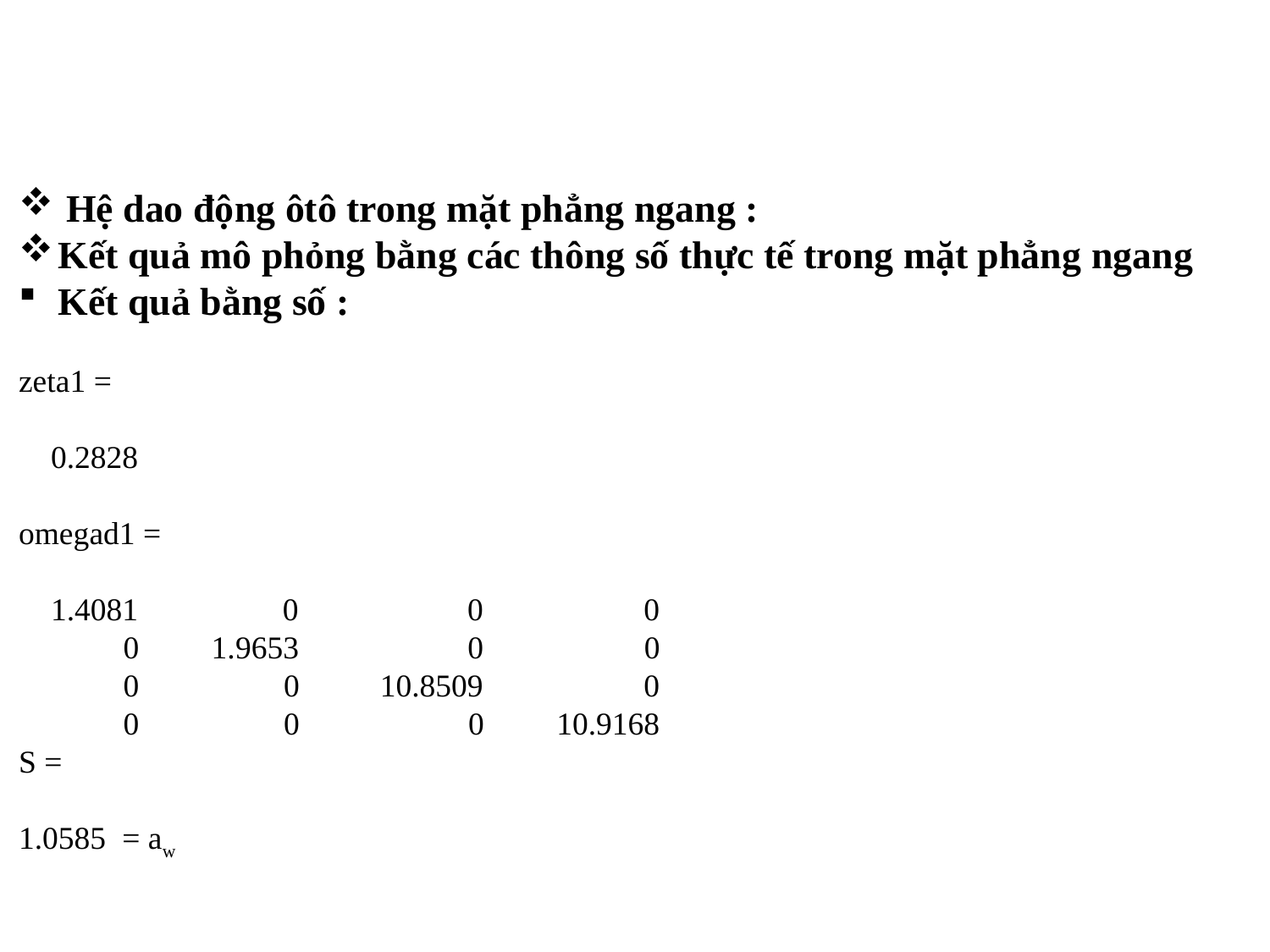

Hệ dao động ôtô trong mặt phẳng ngang :
Kết quả mô phỏng bằng các thông số thực tế trong mặt phẳng ngang
Kết quả bằng số :

zeta1 =

    0.2828

omegad1 =

    1.4081                  0                     0                    0
             0         1.9653                     0                    0
             0                  0          10.8509                    0
             0                  0                     0         10.9168
S =

1.0585  = aw